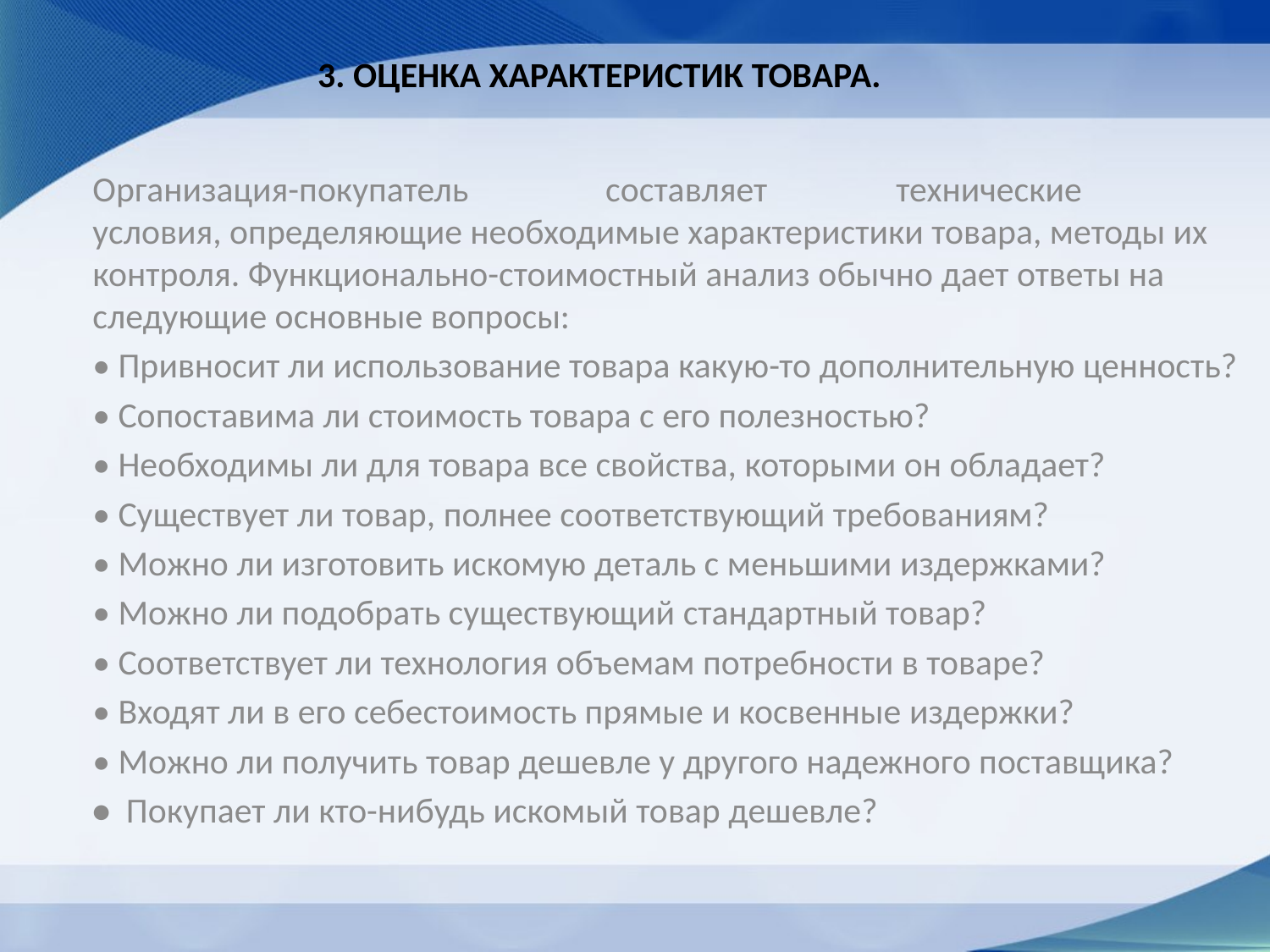

# 3. Оценка характеристик товара.
Организация-покупатель                 составляет                технические        условия, определяющие необходимые характеристики товара, методы их контроля. Функционально-стоимостный анализ обычно дает ответы на следующие основные вопросы:
• Привносит ли использование товара какую-то дополнительную ценность?
• Сопоставима ли стоимость товара с его полезностью?
• Необходимы ли для товара все свойства, которыми он обладает?
• Существует ли товар, полнее соответствующий требованиям?
• Можно ли изготовить искомую деталь с меньшими издержками?
• Можно ли подобрать существующий стандартный товар?
• Соответствует ли технология объемам потребности в товаре?
• Входят ли в его себестоимость прямые и косвенные издержки?
• Можно ли получить товар дешевле у другого надежного поставщика?
•  Покупает ли кто-нибудь искомый товар дешевле?